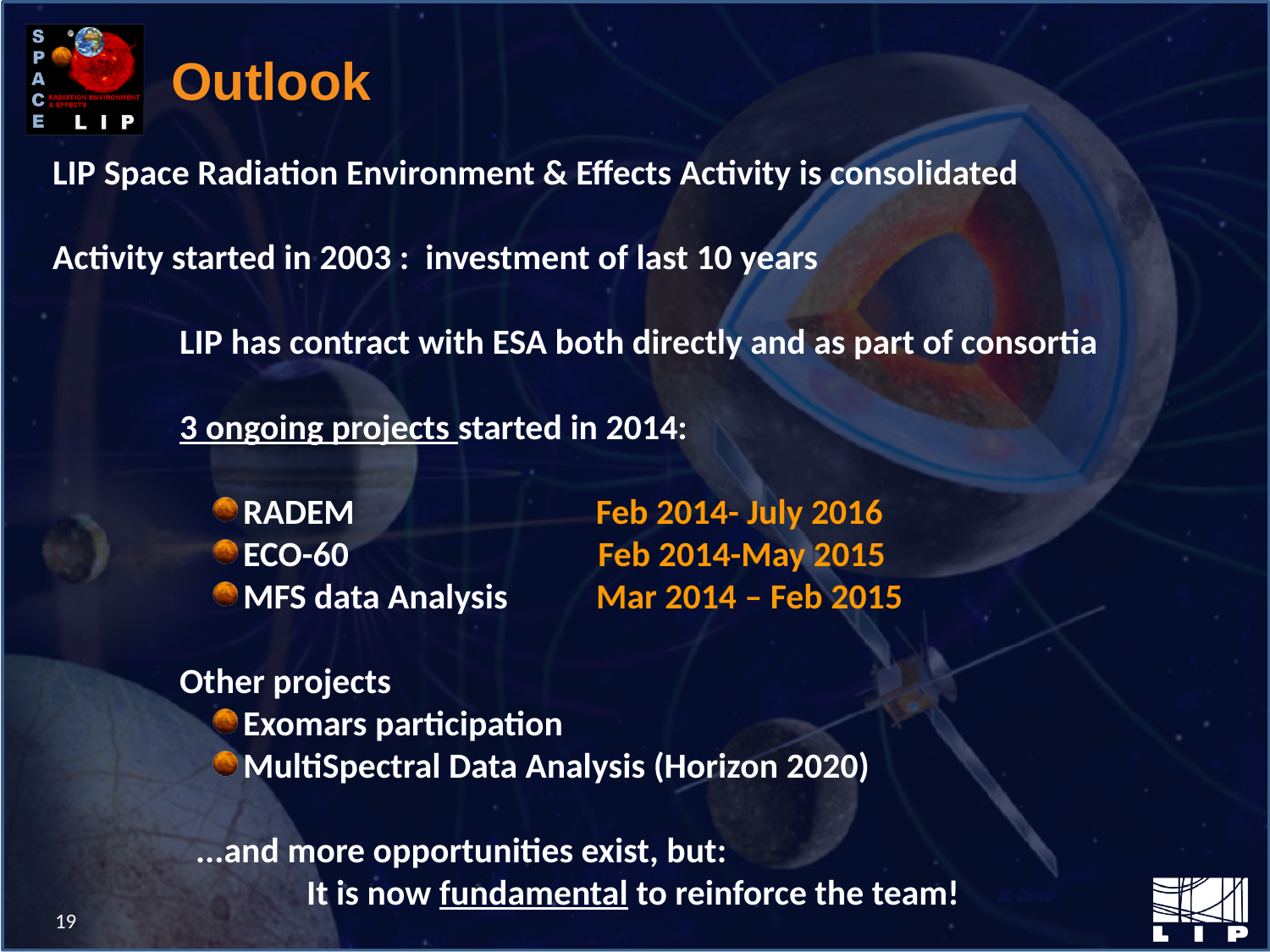

# Outlook
LIP Space Radiation Environment & Effects Activity is consolidated

Activity started in 2003 :  investment of last 10 years

	LIP has contract with ESA both directly and as part of consortia

	3 ongoing projects started in 2014:

RADEM                              Feb 2014- July 2016
ECO-60                               Feb 2014-May 2015
MFS data Analysis           Mar 2014 – Feb 2015

	Other projects
Exomars participation
MultiSpectral Data Analysis (Horizon 2020)

   	  ...and more opportunities exist, but:
		It is now fundamental to reinforce the team!

19